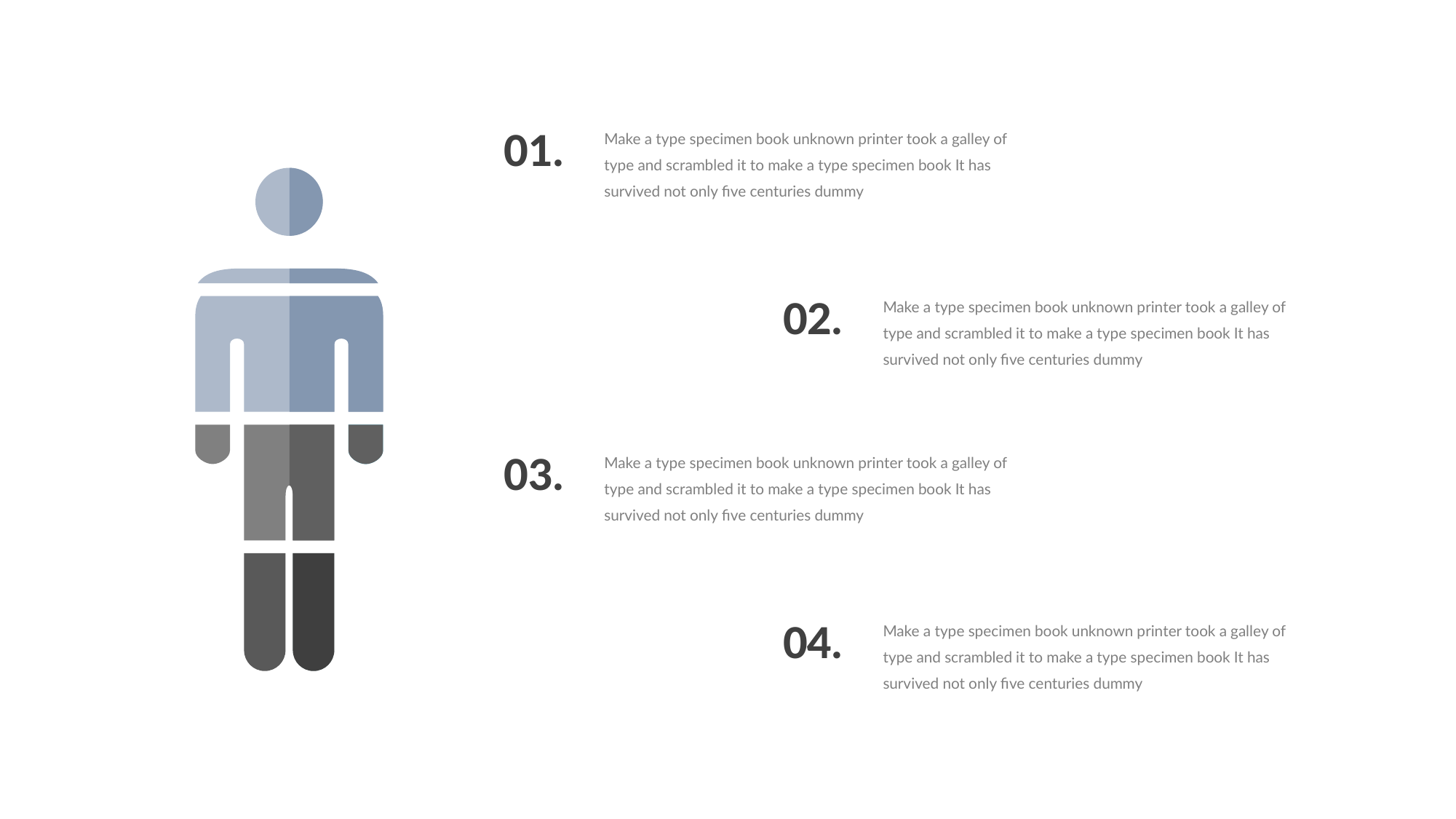

Make a type specimen book unknown printer took a galley of type and scrambled it to make a type specimen book It has survived not only five centuries dummy

01.

Make a type specimen book unknown printer took a galley of type and scrambled it to make a type specimen book It has survived not only five centuries dummy

02.
Make a type specimen book unknown printer took a galley of type and scrambled it to make a type specimen book It has survived not only five centuries dummy

03.
Make a type specimen book unknown printer took a galley of type and scrambled it to make a type specimen book It has survived not only five centuries dummy

04.